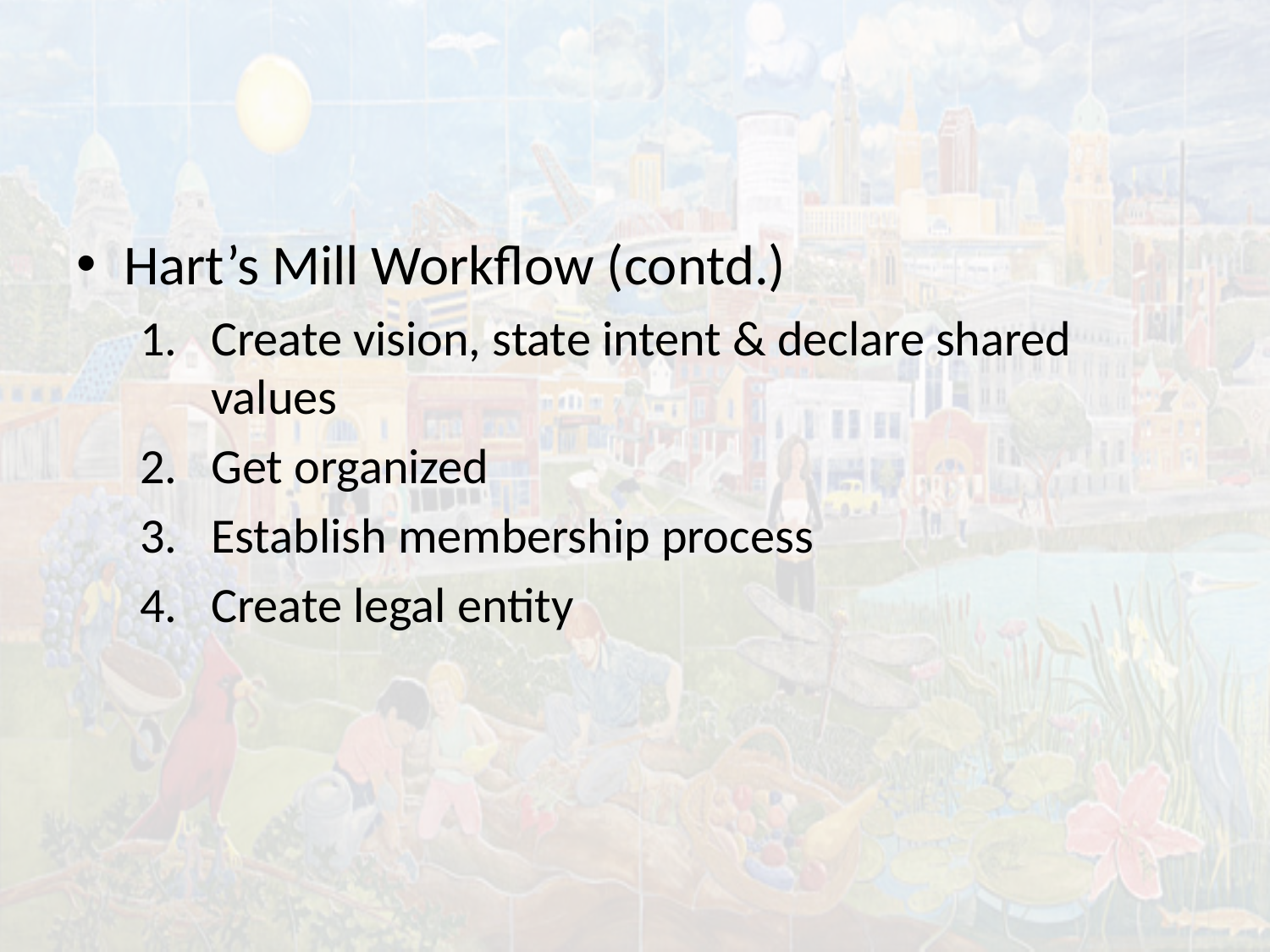

#
Hart’s Mill Workflow (contd.)
Create vision, state intent & declare shared values
Get organized
Establish membership process
Create legal entity